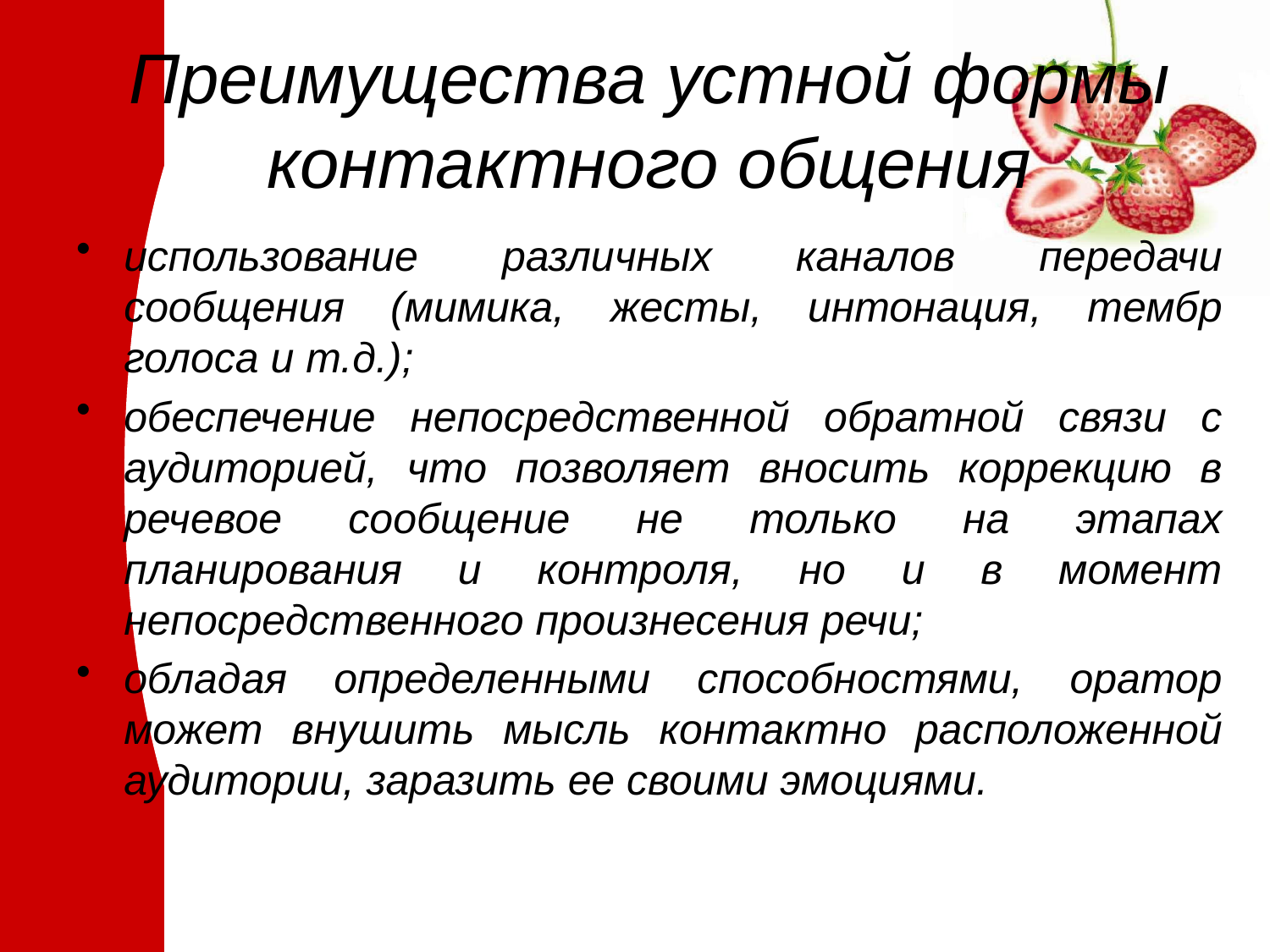

# Преимущества устной формы контактного общения
использование различных каналов передачи сообщения (мимика, жесты, интонация, тембр голоса и т.д.);
обеспечение непосредственной обратной связи с аудиторией, что позволяет вносить коррекцию в речевое сообщение не только на этапах планирования и контроля, но и в момент непосредственного произнесения речи;
обладая определенными способностями, оратор может внушить мысль контактно расположенной аудитории, заразить ее своими эмоциями.